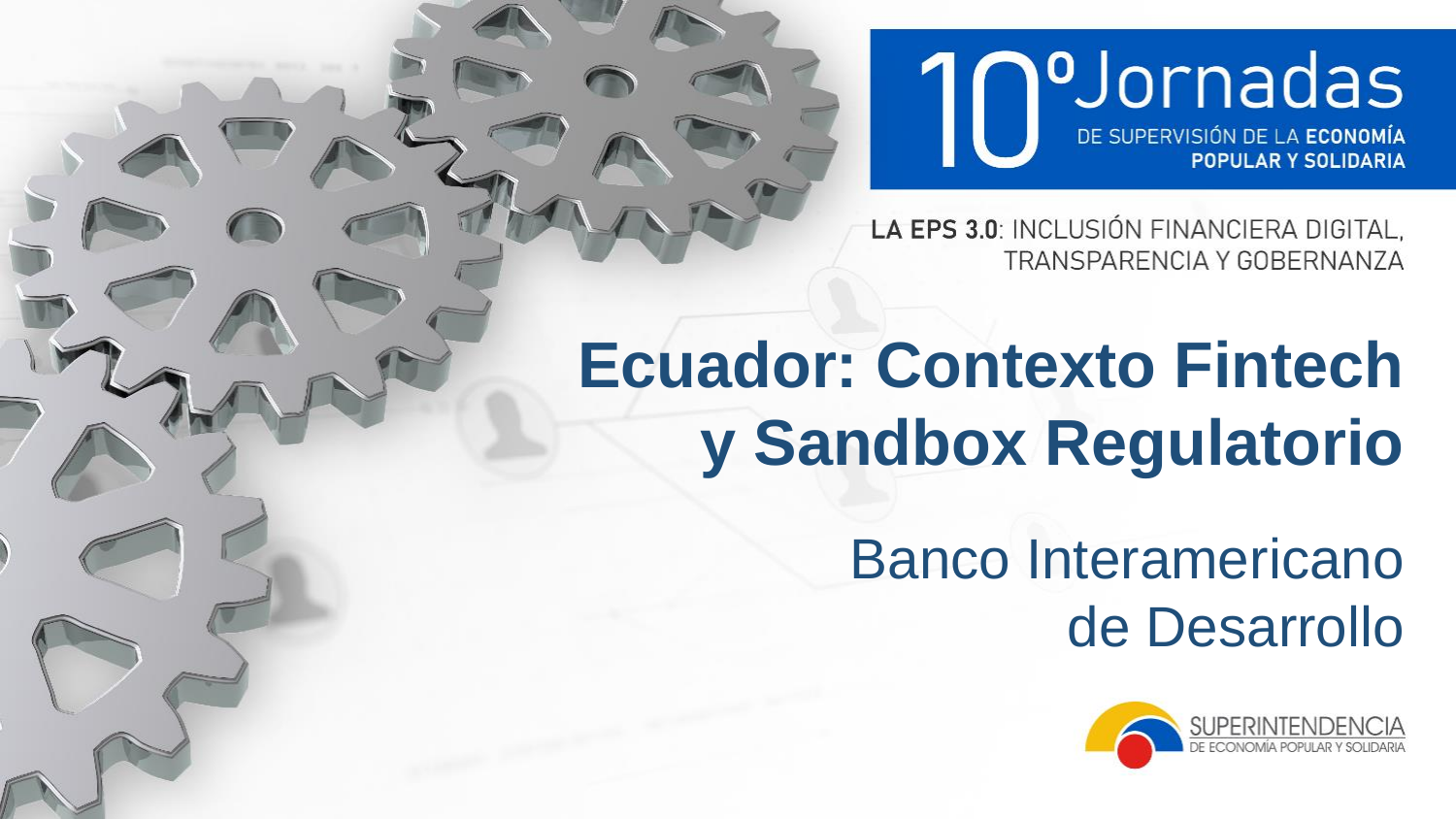

# Ecuador: Contexto Fintech y Sandbox Regulatorio
Banco Interamericano
de Desarrollo